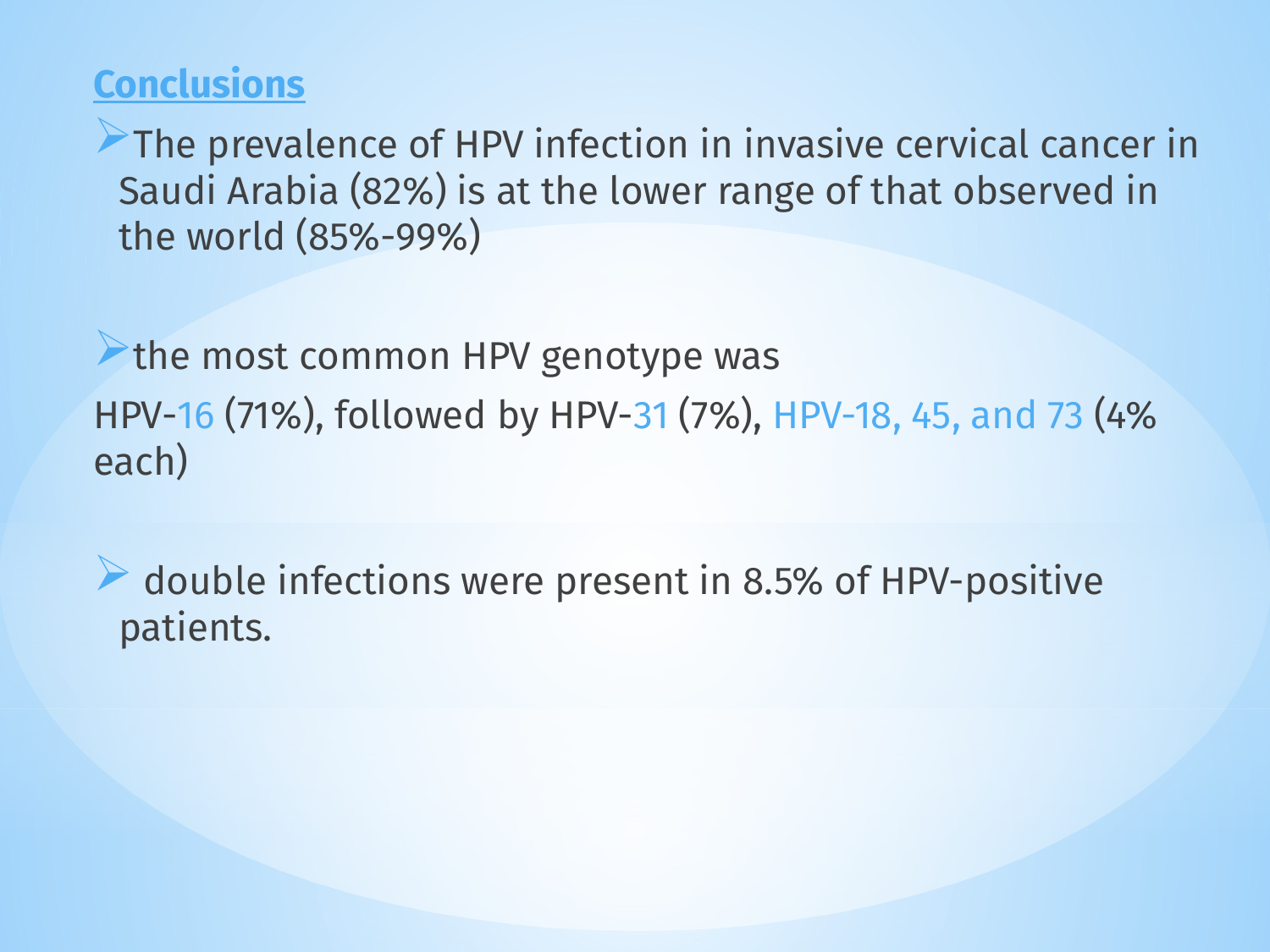

Conclusions
The prevalence of HPV infection in invasive cervical cancer in Saudi Arabia (82%) is at the lower range of that observed in the world (85%-99%)

the most common HPV genotype was
HPV-16 (71%), followed by HPV-31 (7%), HPV-18, 45, and 73 (4% each)

 double infections were present in 8.5% of HPV-positive patients.
#